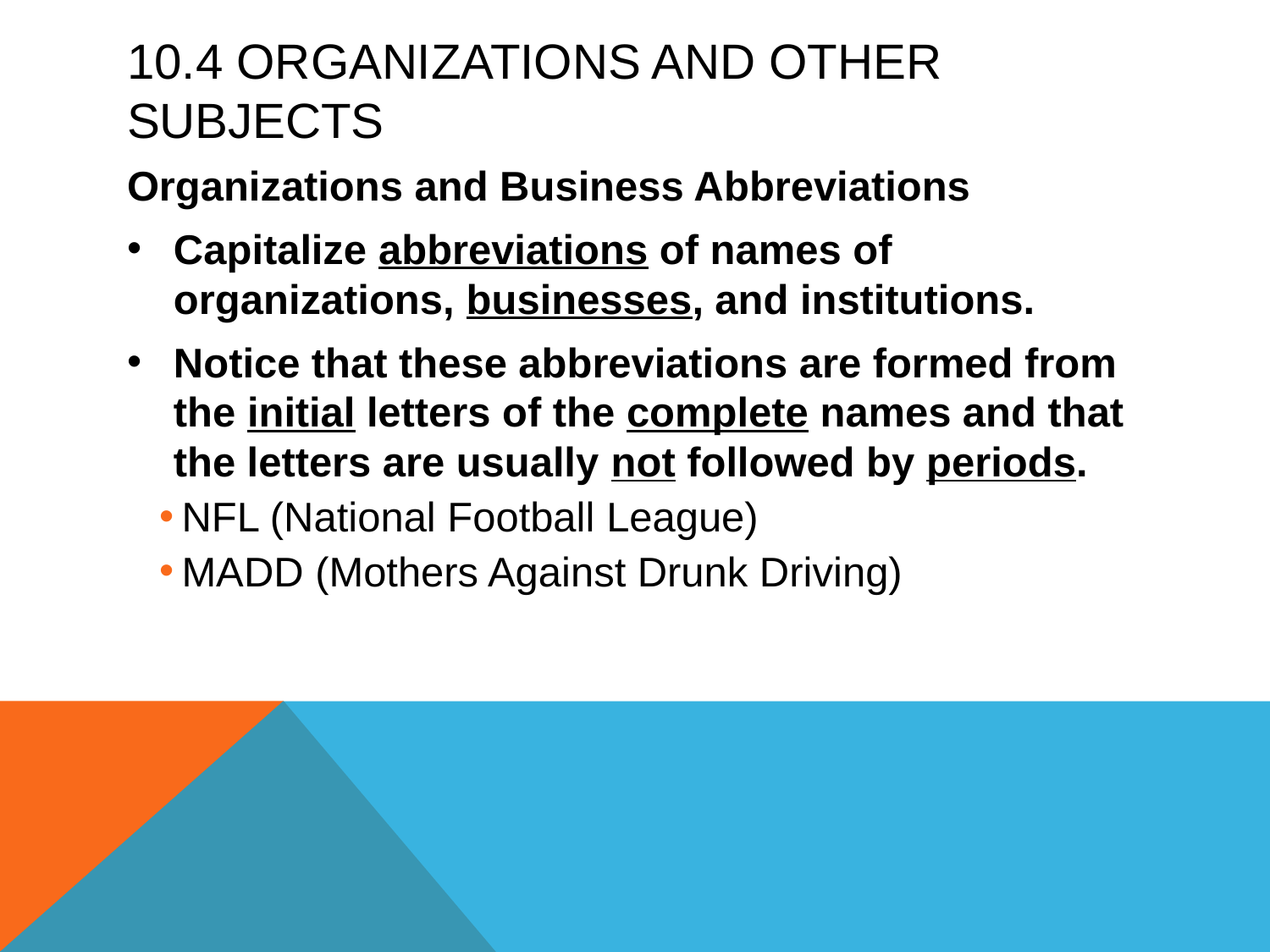

# 10.4 Organizations and Other Subjects
Organizations and Business Abbreviations
Capitalize abbreviations of names of organizations, businesses, and institutions.
Notice that these abbreviations are formed from the initial letters of the complete names and that the letters are usually not followed by periods.
NFL (National Football League)
MADD (Mothers Against Drunk Driving)